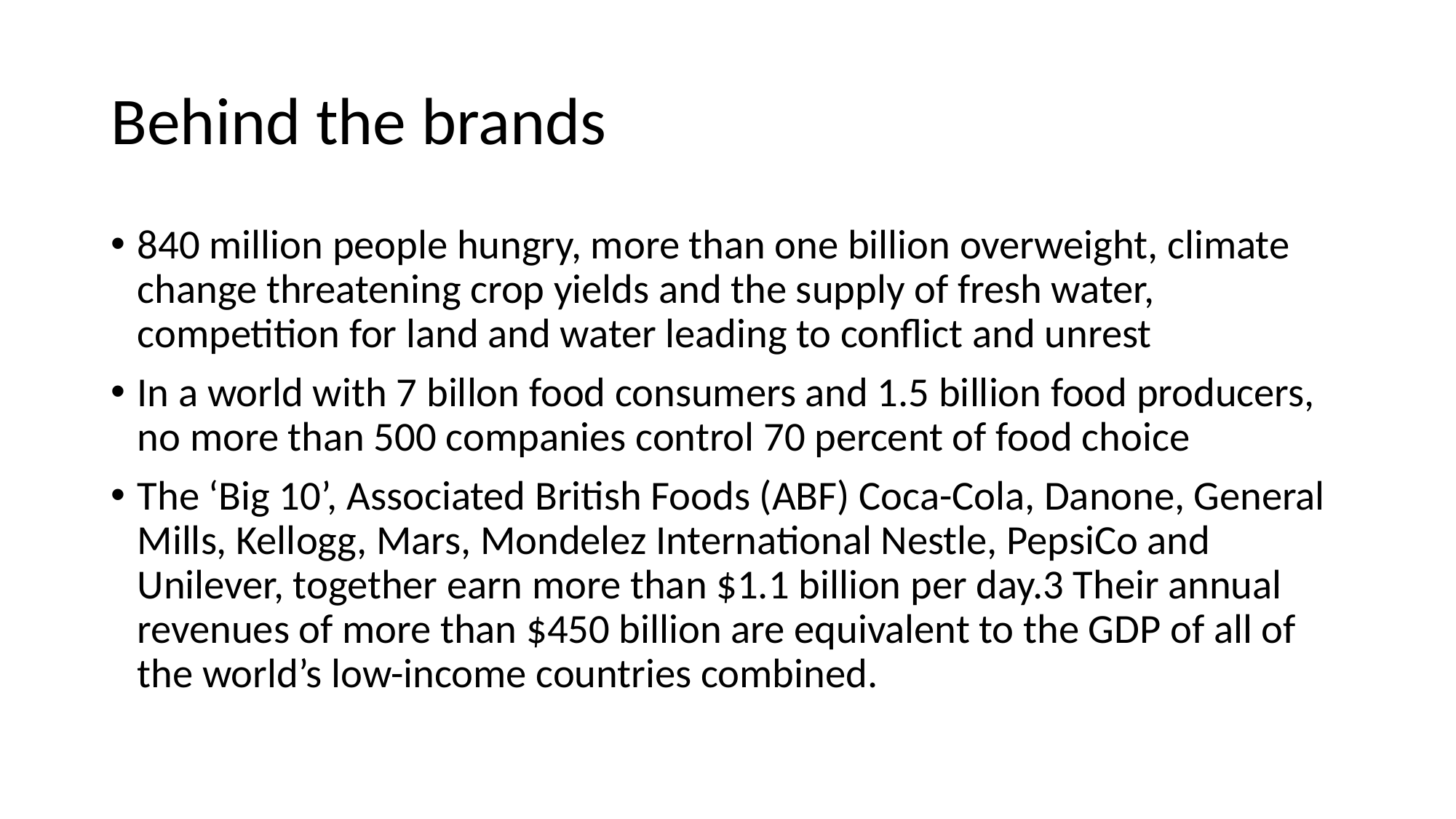

# Behind the brands
840 million people hungry, more than one billion overweight, climate change threatening crop yields and the supply of fresh water, competition for land and water leading to conflict and unrest
In a world with 7 billon food consumers and 1.5 billion food producers, no more than 500 companies control 70 percent of food choice
The ‘Big 10’, Associated British Foods (ABF) Coca-Cola, Danone, General Mills, Kellogg, Mars, Mondelez International Nestle, PepsiCo and Unilever, together earn more than $1.1 billion per day.3 Their annual revenues of more than $450 billion are equivalent to the GDP of all of the world’s low-income countries combined.